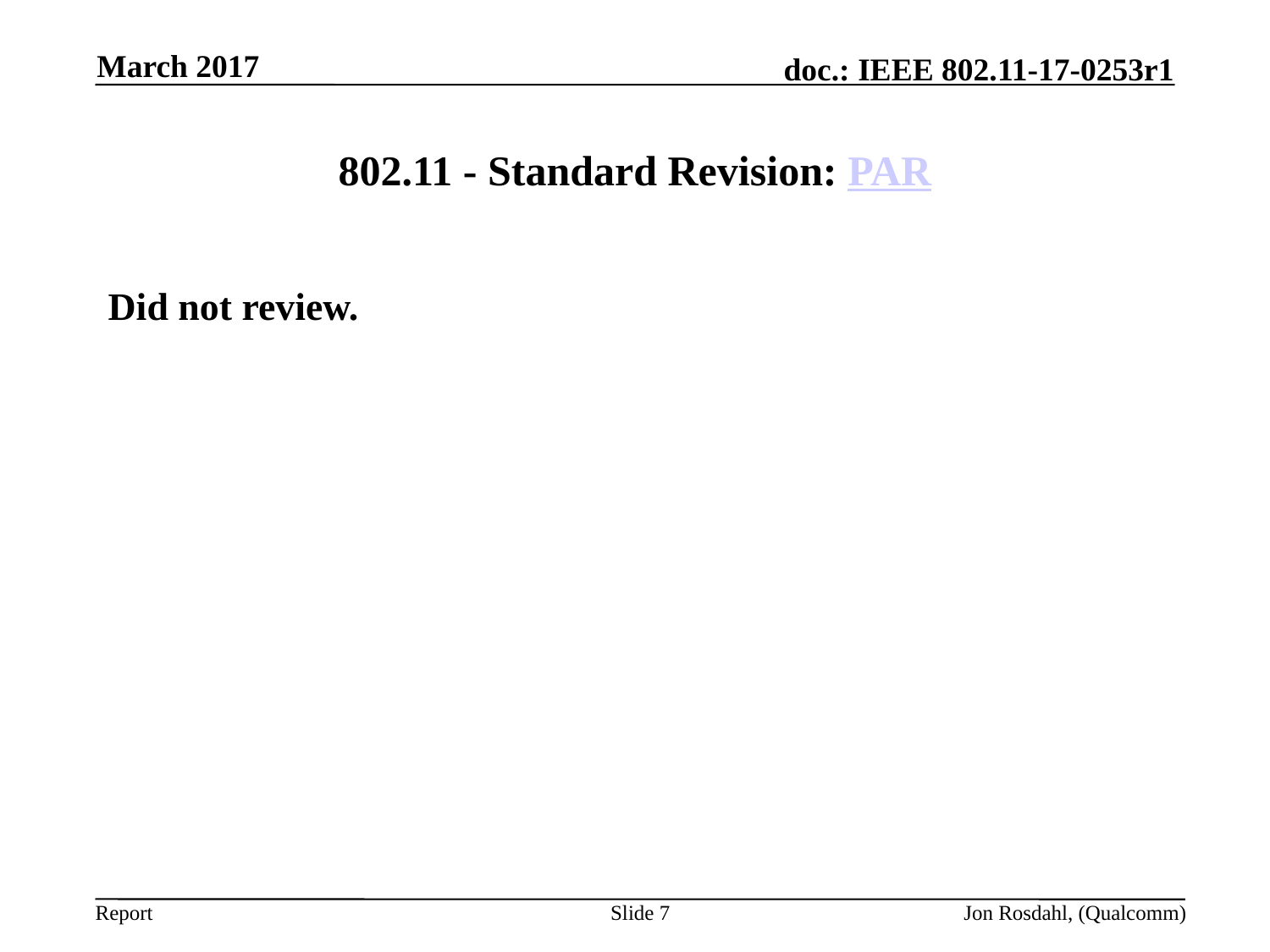

March 2017
# 802.11 - Standard Revision: PAR
Did not review.
Slide 7
Jon Rosdahl, (Qualcomm)